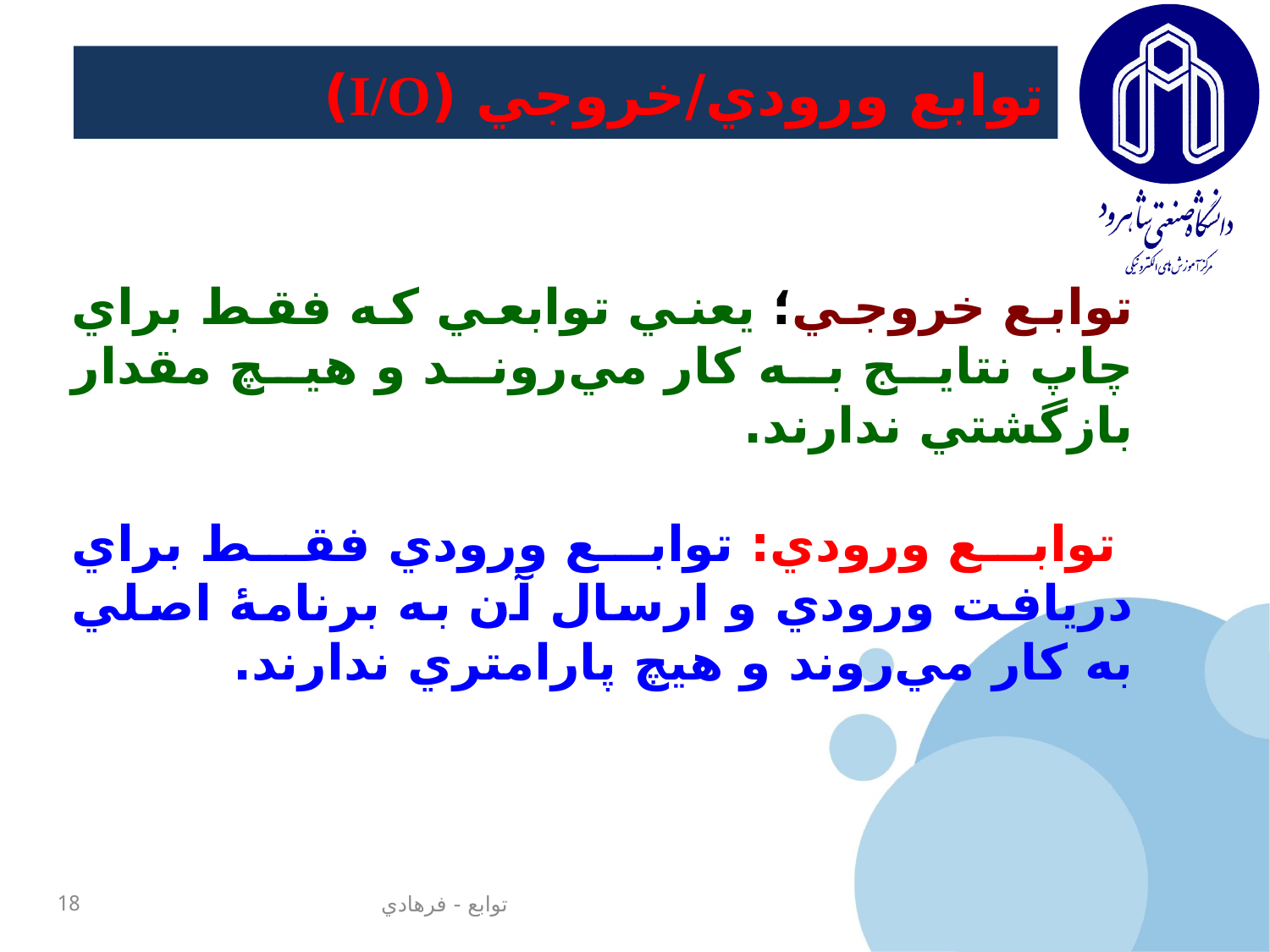

# توابع ورودي/خروجي (I/O)
توابع خروجي؛ يعني توابعي که فقط براي چاپ نتايج به کار مي‌روند و هيچ مقدار بازگشتي ندارند.

 توابع ورودي: توابع ورودي فقط براي دريافت ورودي و ارسال آن به برنامۀ اصلي به کار مي‌روند و هيچ پارامتري ندارند.

18
توابع - فرهادي